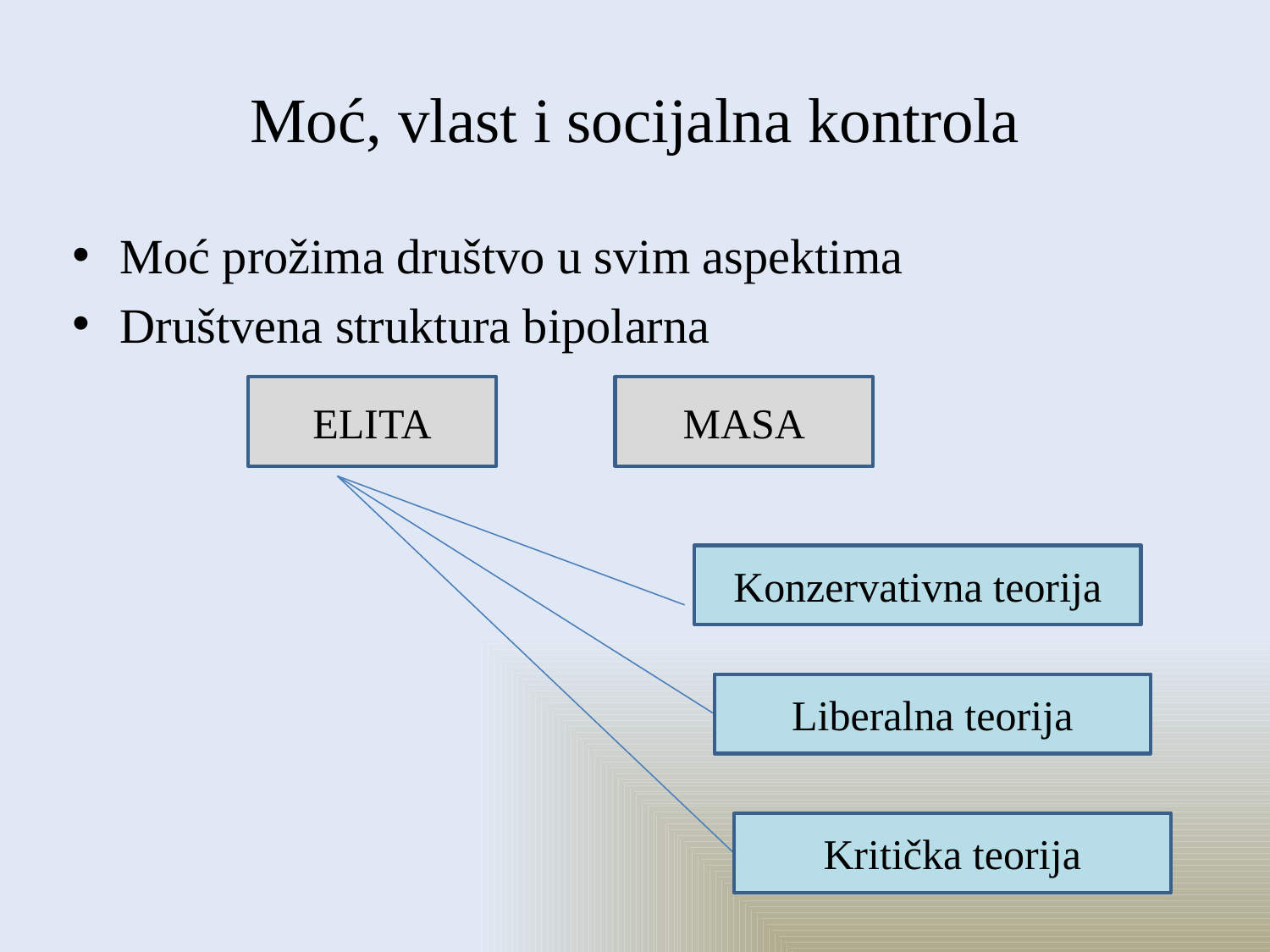

# Moć, vlast i socijalna kontrola
Moć prožima društvo u svim aspektima
Društvena struktura bipolarna
ELITA
MASA
Konzervativna teorija
Liberalna teorija
Kritička teorija